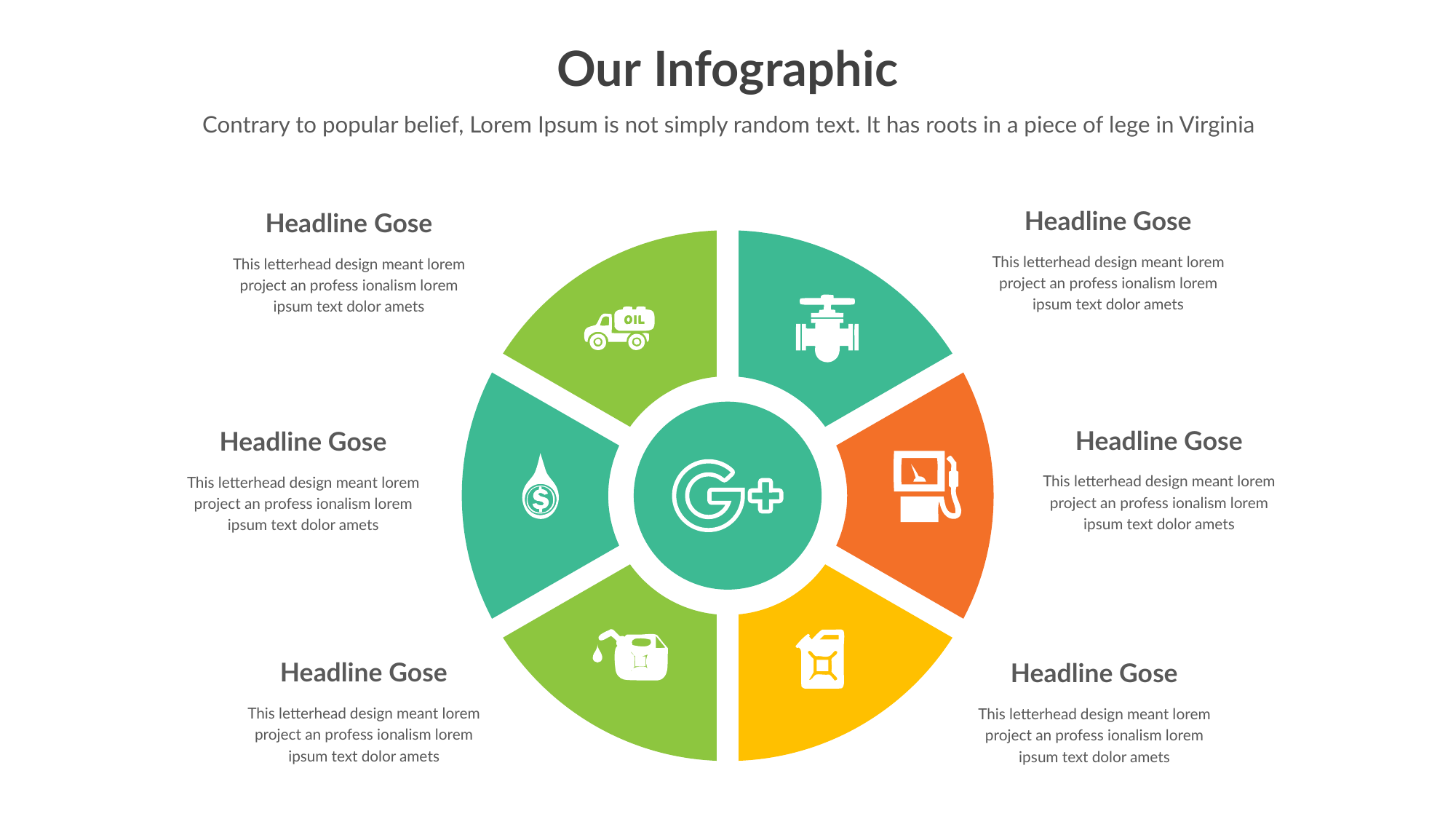

21
Our Infographic
Contrary to popular belief, Lorem Ipsum is not simply random text. It has roots in a piece of lege in Virginia
Headline Gose
This letterhead design meant lorem project an profess ionalism lorem
ipsum text dolor amets
Headline Gose

This letterhead design meant lorem project an profess ionalism lorem
ipsum text dolor amets

Headline Gose
This letterhead design meant lorem project an profess ionalism lorem
ipsum text dolor amets
Headline Gose
This letterhead design meant lorem project an profess ionalism lorem
ipsum text dolor amets

Headline Gose
This letterhead design meant lorem project an profess ionalism lorem
ipsum text dolor amets
Headline Gose
This letterhead design meant lorem project an profess ionalism lorem
ipsum text dolor amets